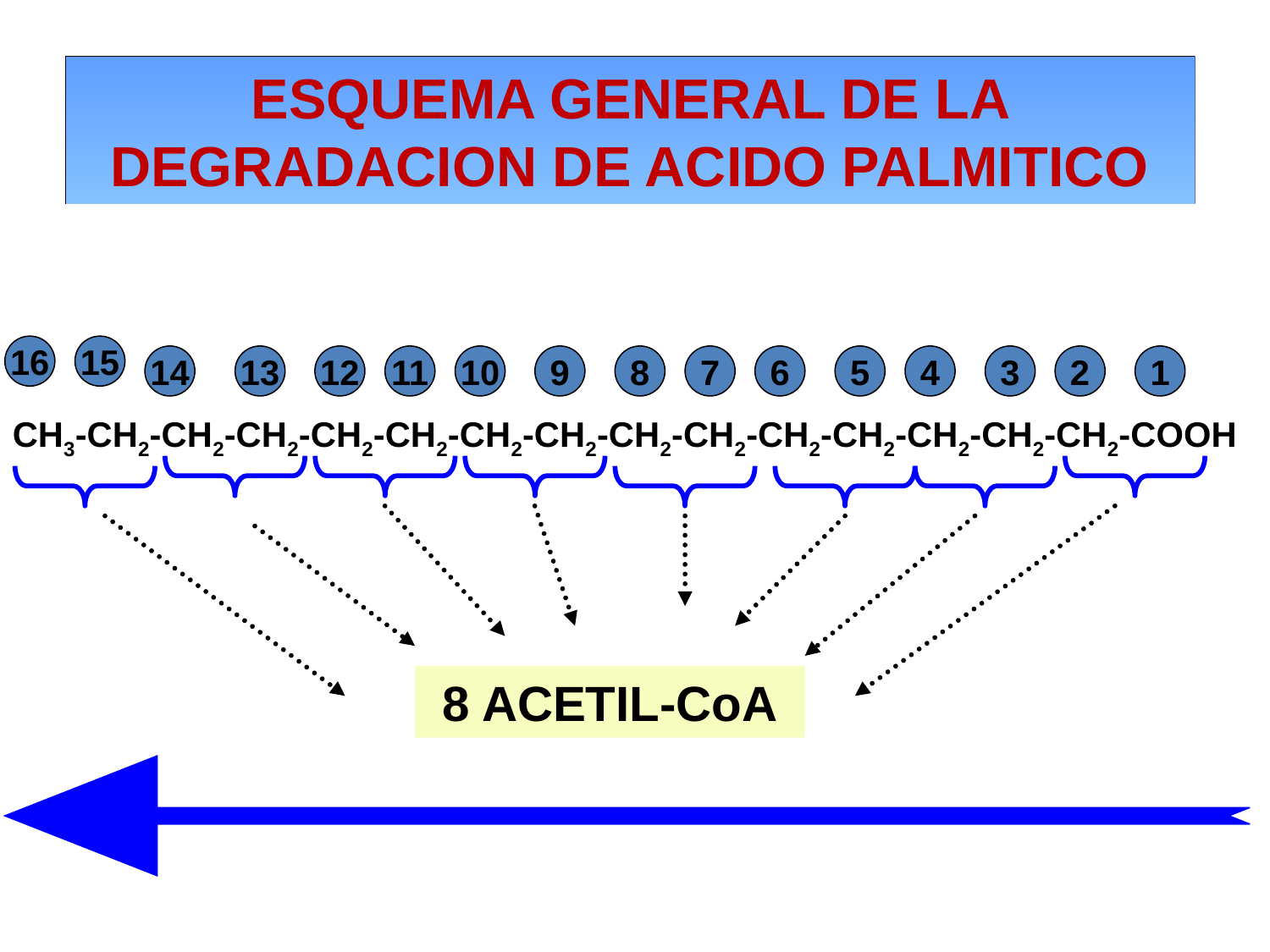

ESQUEMA GENERAL DE LA DEGRADACION DE ACIDO PALMITICO
16
15
14
13
12
11
10
9
8
7
6
5
4
3
2
1
CH3-CH2-CH2-CH2-CH2-CH2-CH2-CH2-CH2-CH2-CH2-CH2-CH2-CH2-CH2-COOH

8 ACETIL-CoA